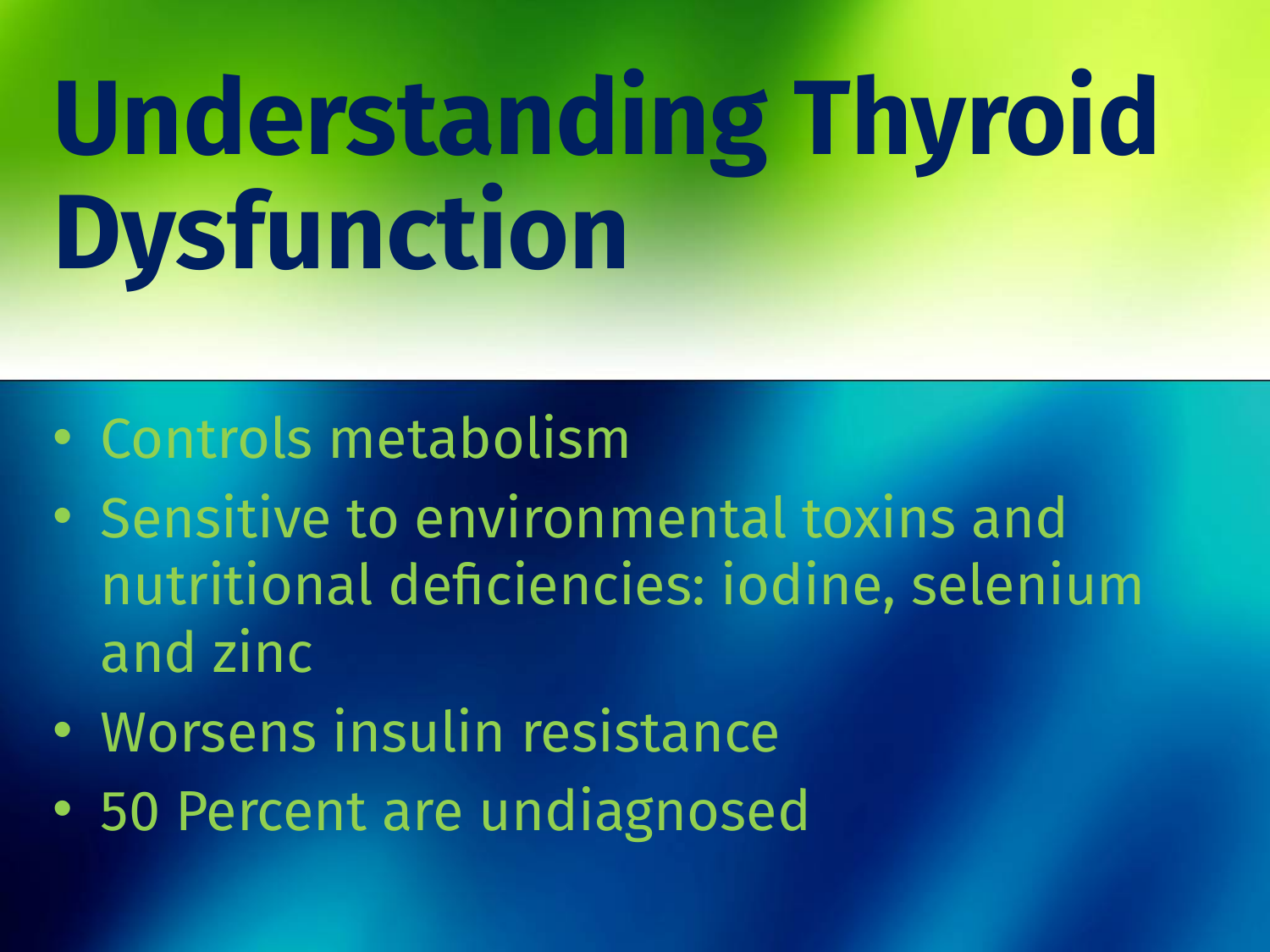

# Understanding Thyroid Dysfunction
Controls metabolism
Sensitive to environmental toxins and nutritional deficiencies: iodine, selenium and zinc
Worsens insulin resistance
50 Percent are undiagnosed